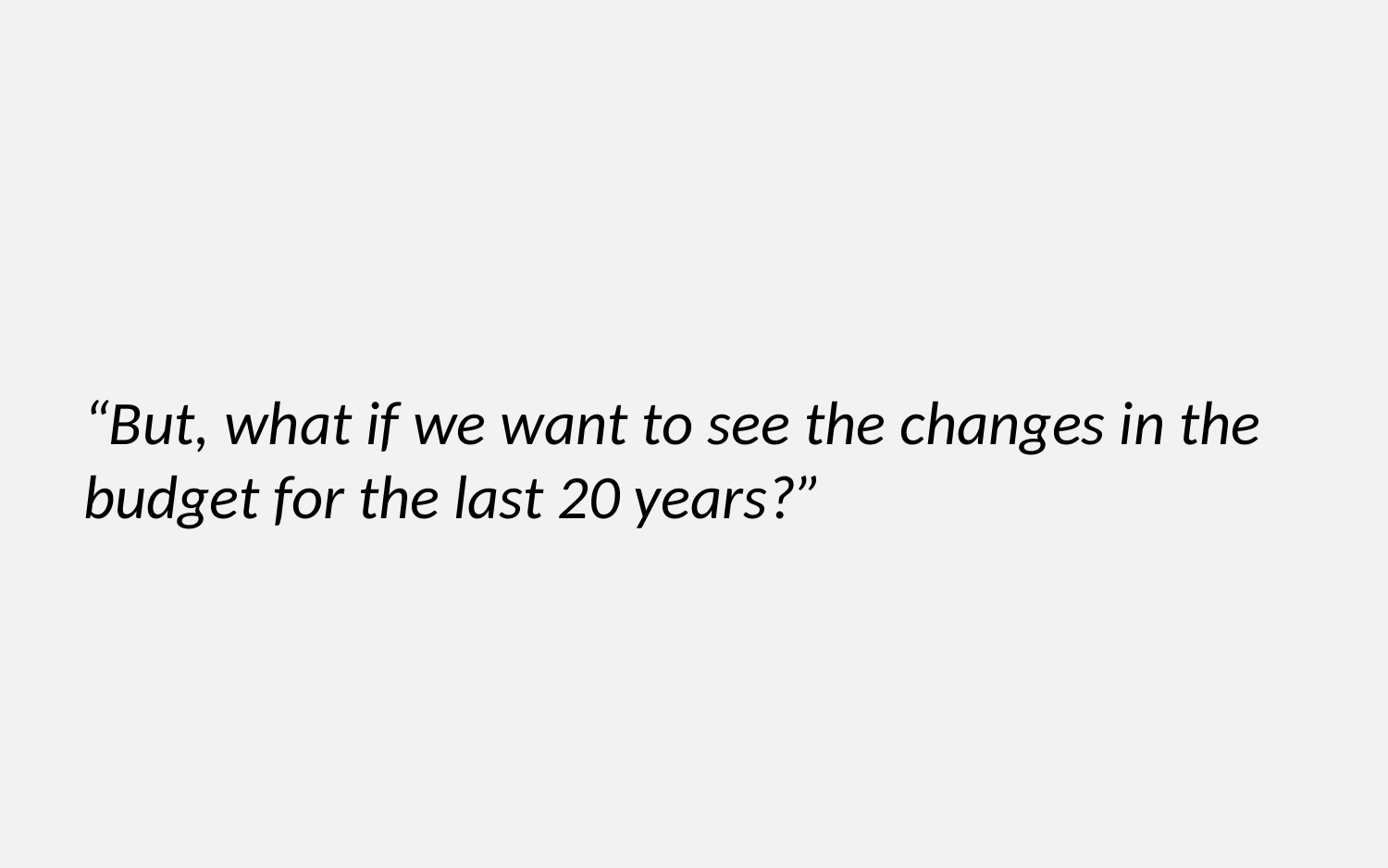

#
“But, what if we want to see the changes in the budget for the last 20 years?”